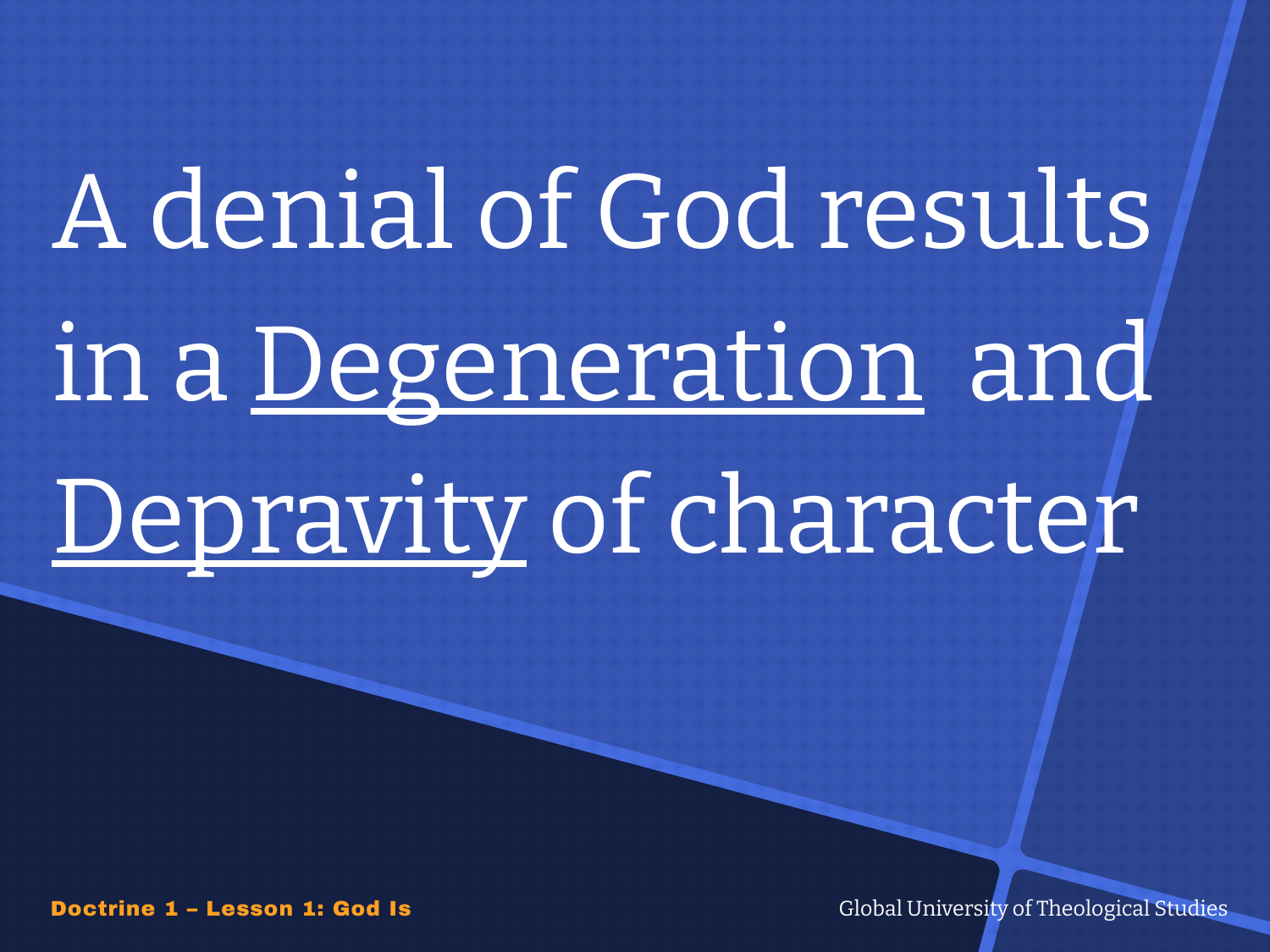

A denial of God results
in a Degeneration  and
Depravity of character
Doctrine 1 – Lesson 1: God Is                                                      Global University of Theological Studies